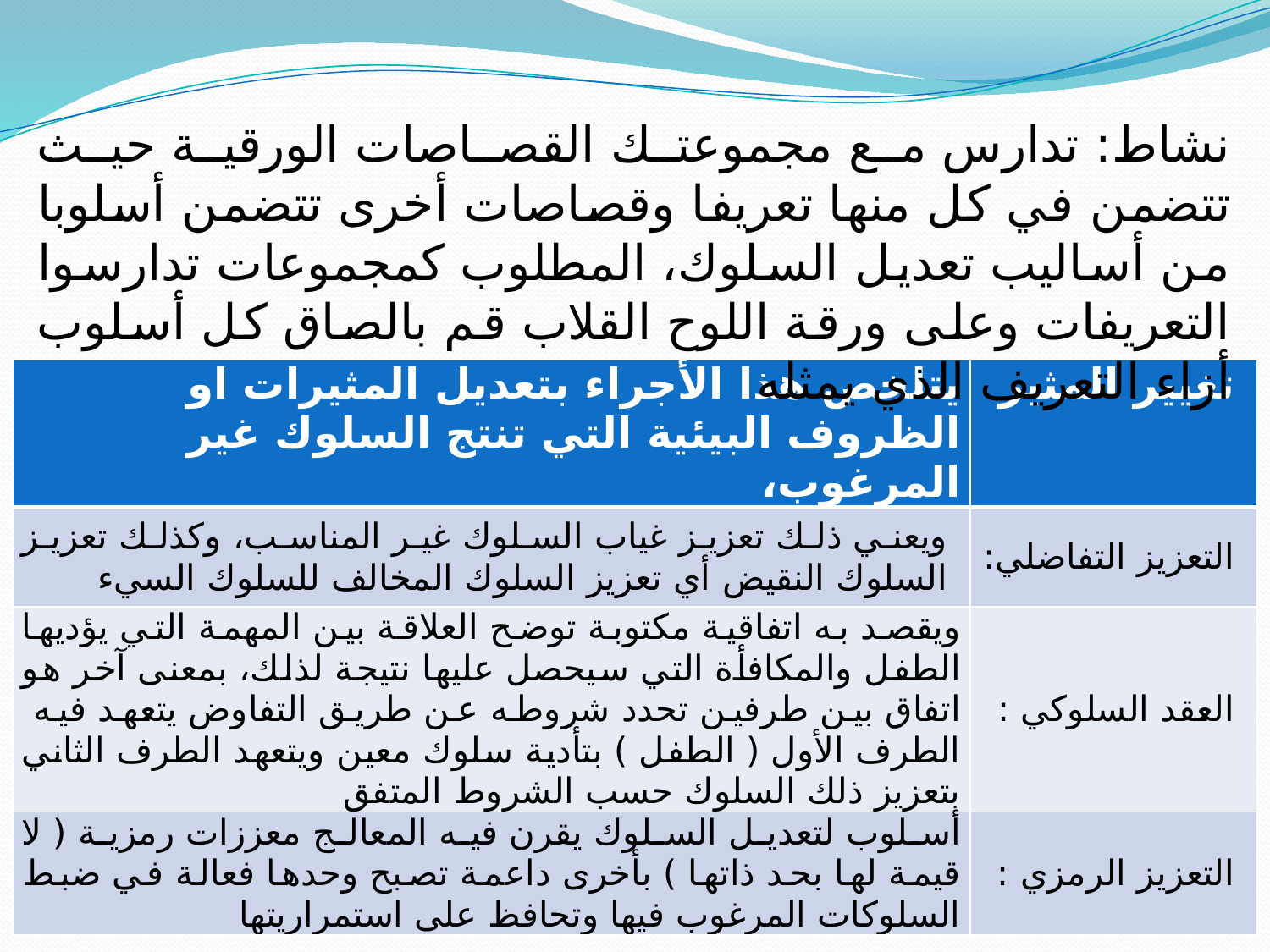

نشاط: تدارس مع مجموعتك القصاصات الورقية حيث تتضمن في كل منها تعريفا وقصاصات أخرى تتضمن أسلوبا من أساليب تعديل السلوك، المطلوب كمجموعات تدارسوا التعريفات وعلى ورقة اللوح القلاب قم بالصاق كل أسلوب أزاء التعريف الذي يمثله
| يتلخص هذا الأجراء بتعديل المثيرات او الظروف البيئية التي تنتج السلوك غير المرغوب، | تغيير المثير |
| --- | --- |
| ويعني ذلك تعزيز غياب السلوك غير المناسب، وكذلك تعزيز السلوك النقيض أي تعزيز السلوك المخالف للسلوك السيء | التعزيز التفاضلي: |
| ويقصد به اتفاقية مكتوبة توضح العلاقة بين المهمة التي يؤديها الطفل والمكافأة التي سيحصل عليها نتيجة لذلك، بمعنى آخر هو اتفاق بين طرفين تحدد شروطه عن طريق التفاوض يتعهد فيه الطرف الأول ( الطفل ) بتأدية سلوك معين ويتعهد الطرف الثاني بتعزيز ذلك السلوك حسب الشروط المتفق | العقد السلوكي : |
| أسلوب لتعديل السلوك يقرن فيه المعالج معززات رمزية ( لا قيمة لها بحد ذاتها ) بأخرى داعمة تصبح وحدها فعالة في ضبط السلوكات المرغوب فيها وتحافظ على استمراريتها | التعزيز الرمزي : |